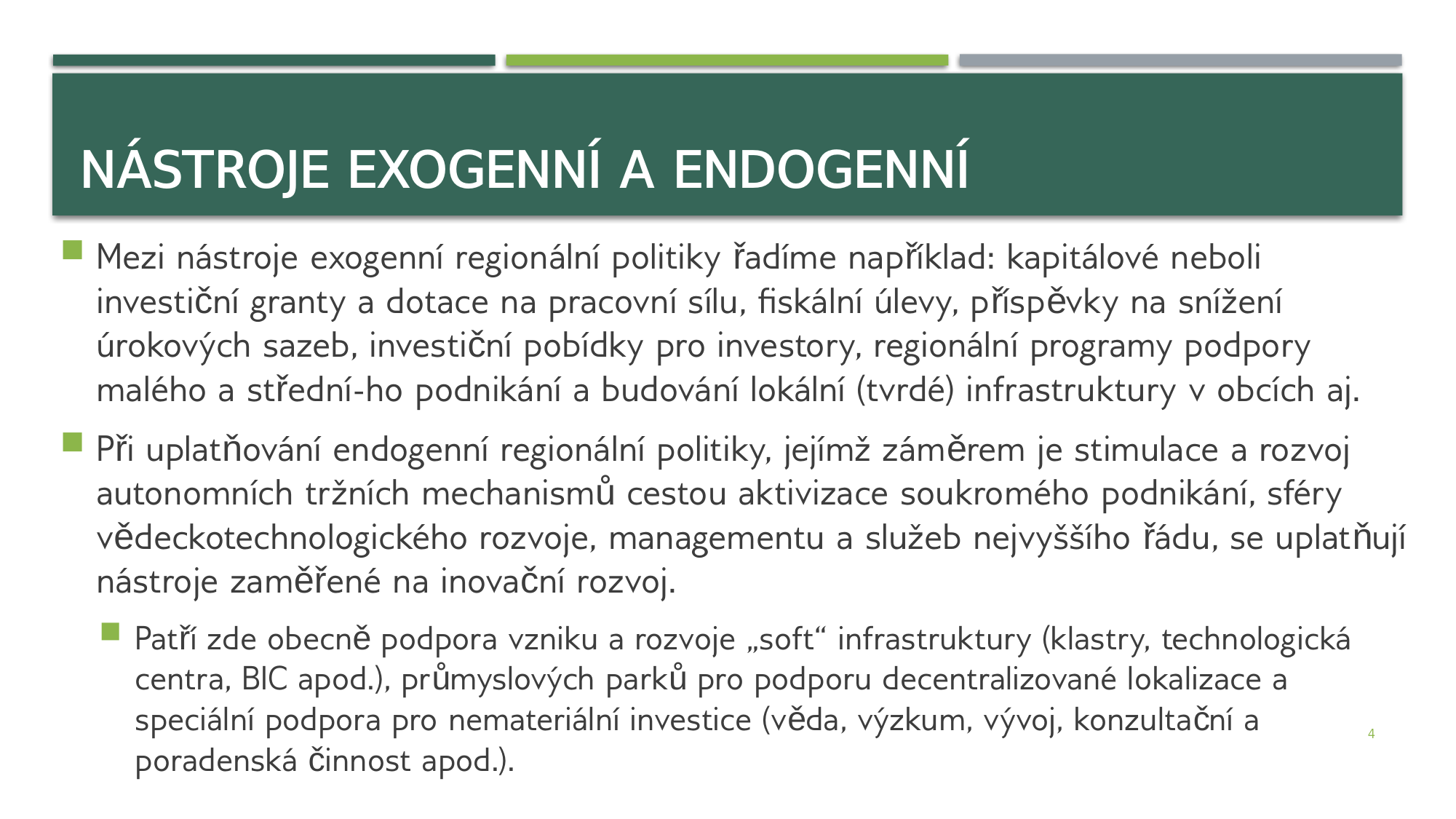

# nástroje exogenní a endogenní
Mezi nástroje exogenní regionální politiky řadíme například: kapitálové neboli investiční granty a dotace na pracovní sílu, fiskální úlevy, příspěvky na snížení úrokových sazeb, investiční pobídky pro investory, regionální programy podpory malého a střední-ho podnikání a budování lokální (tvrdé) infrastruktury v obcích aj.
Při uplatňování endogenní regionální politiky, jejímž záměrem je stimulace a rozvoj autonomních tržních mechanismů cestou aktivizace soukromého podnikání, sféry vědeckotechnologického rozvoje, managementu a služeb nejvyššího řádu, se uplatňují nástroje zaměřené na inovační rozvoj.
Patří zde obecně podpora vzniku a rozvoje „soft“ infrastruktury (klastry, technologická centra, BIC apod.), průmyslových parků pro podporu decentralizované lokalizace a speciální podpora pro nemateriální investice (věda, výzkum, vývoj, konzultační a poradenská činnost apod.).
4